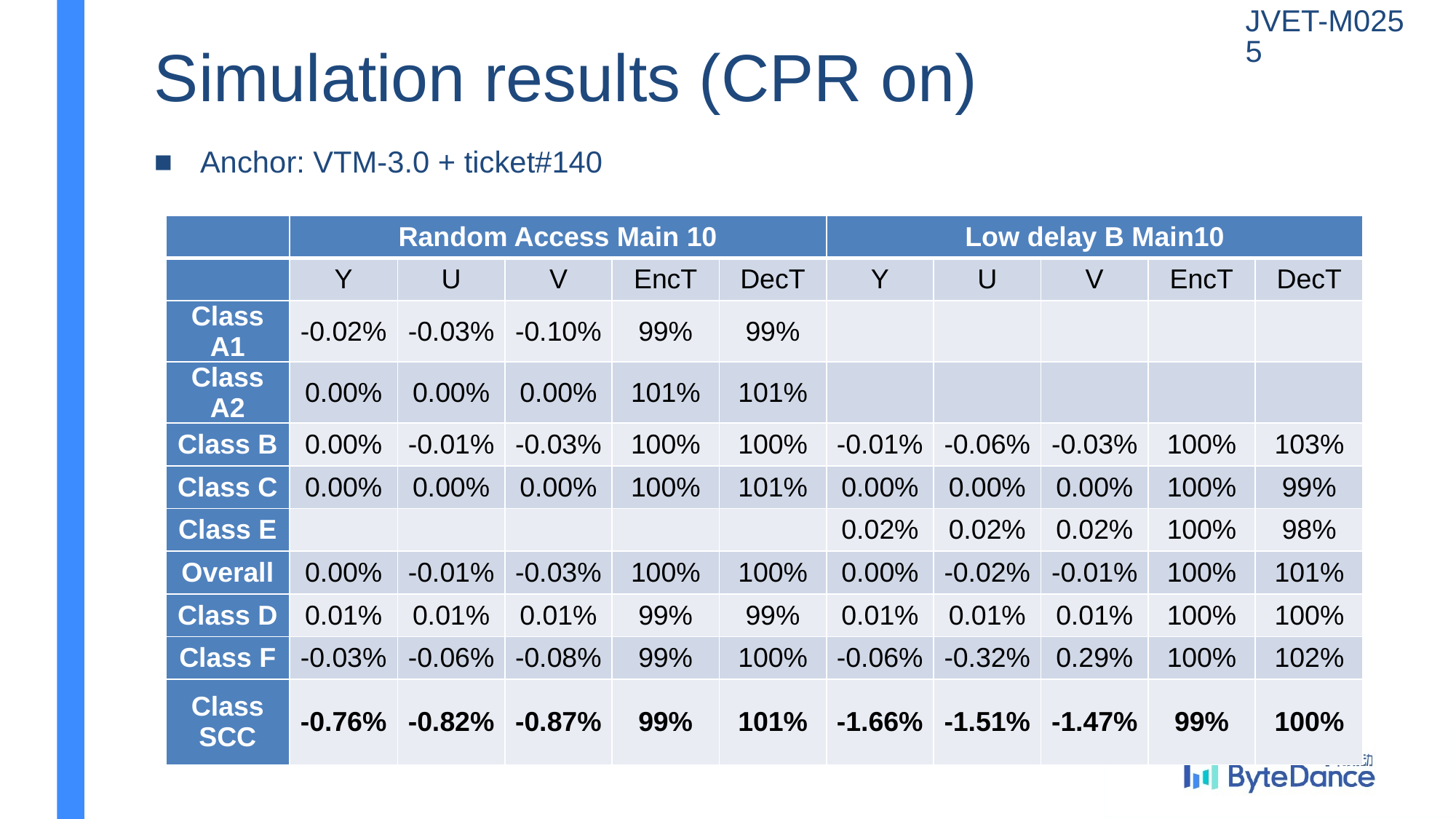

JVET-M0255
# Simulation results (CPR on)
Anchor: VTM-3.0 + ticket#140

|  | Random Access Main 10 |  |  |  |  | Low delay B Main10 |  |  |  |  |
| --- | --- | --- | --- | --- | --- | --- | --- | --- | --- | --- |
|  | Y | U | V | EncT | DecT | Y | U | V | EncT | DecT |
| Class A1 | -0.02% | -0.03% | -0.10% | 99% | 99% |  |  |  |  |  |
| Class A2 | 0.00% | 0.00% | 0.00% | 101% | 101% |  |  |  |  |  |
| Class B | 0.00% | -0.01% | -0.03% | 100% | 100% | -0.01% | -0.06% | -0.03% | 100% | 103% |
| Class C | 0.00% | 0.00% | 0.00% | 100% | 101% | 0.00% | 0.00% | 0.00% | 100% | 99% |
| Class E |  |  |  |  |  | 0.02% | 0.02% | 0.02% | 100% | 98% |
| Overall | 0.00% | -0.01% | -0.03% | 100% | 100% | 0.00% | -0.02% | -0.01% | 100% | 101% |
| Class D | 0.01% | 0.01% | 0.01% | 99% | 99% | 0.01% | 0.01% | 0.01% | 100% | 100% |
| Class F | -0.03% | -0.06% | -0.08% | 99% | 100% | -0.06% | -0.32% | 0.29% | 100% | 102% |
| Class SCC | -0.76% | -0.82% | -0.87% | 99% | 101% | -1.66% | -1.51% | -1.47% | 99% | 100% |